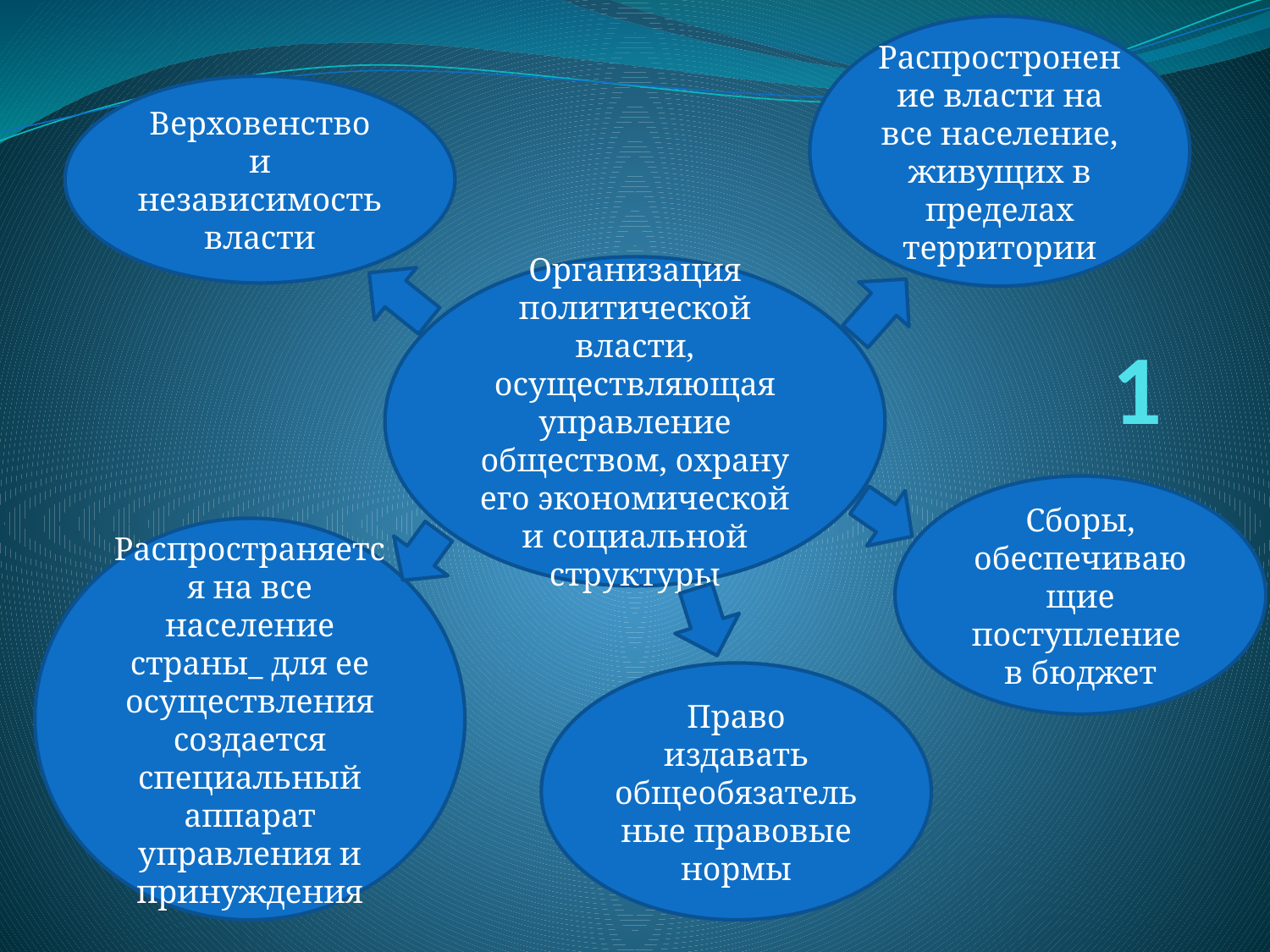

Распростронение власти на все население, живущих в пределах территории
Верховенство и независимость власти
# 1
Организация политической власти, осуществляющая управление обществом, охрану его экономической и социальной структуры

Сборы, обеспечивающие поступление  в бюджет

Распространяется на все население страны_ для ее осуществления создается специальный аппарат управления и принуждения

Право издавать общеобязательные правовые нормы